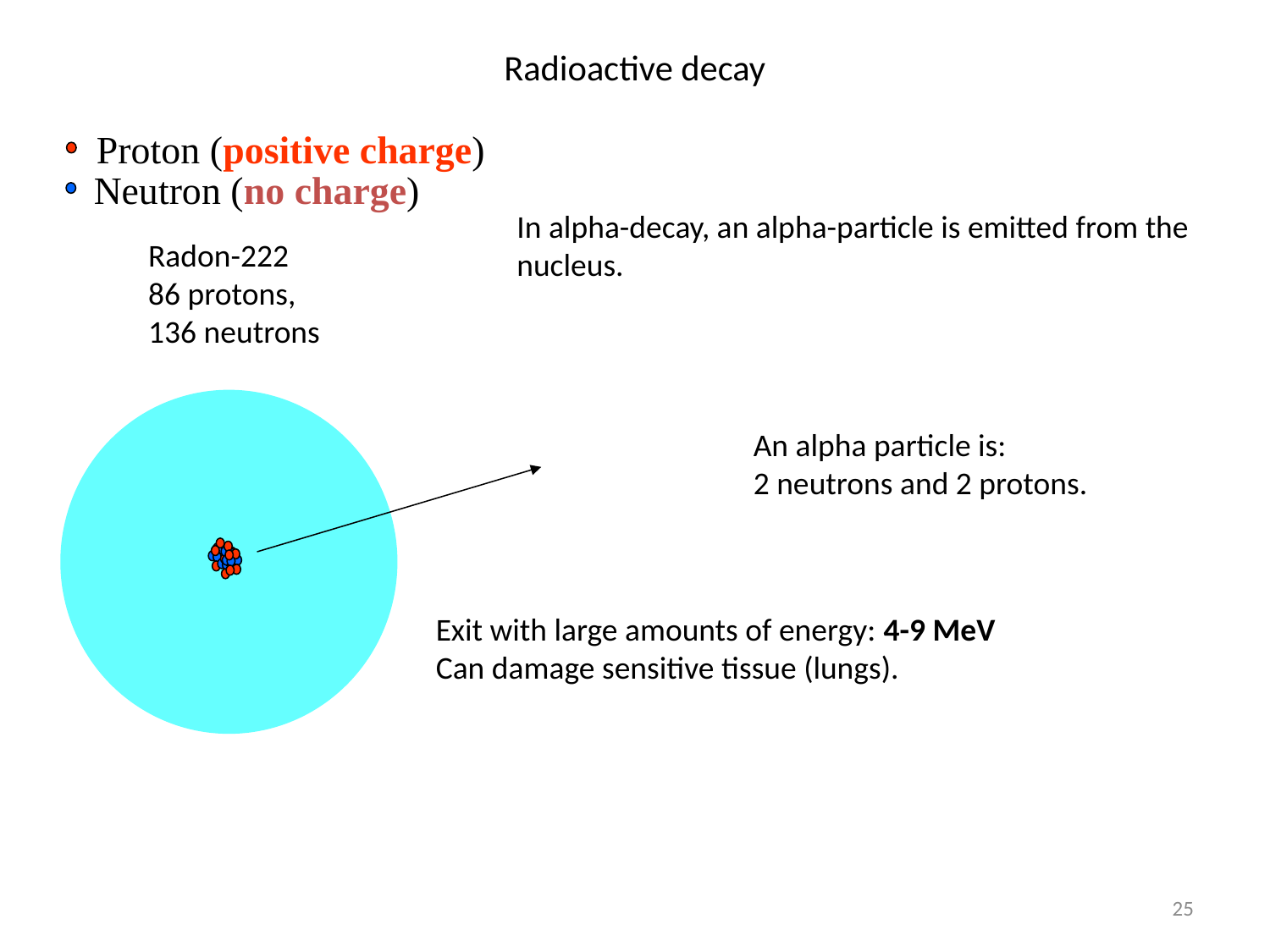

# Radioactive decay
Proton (positive charge)

Neutron (no charge)

In alpha-decay, an alpha-particle is emitted from the nucleus.
Radon-222
86 protons,
136 neutrons

An alpha particle is:
2 neutrons and 2 protons.

Exit with large amounts of energy: 4-9 MeV
Can damage sensitive tissue (lungs).
25